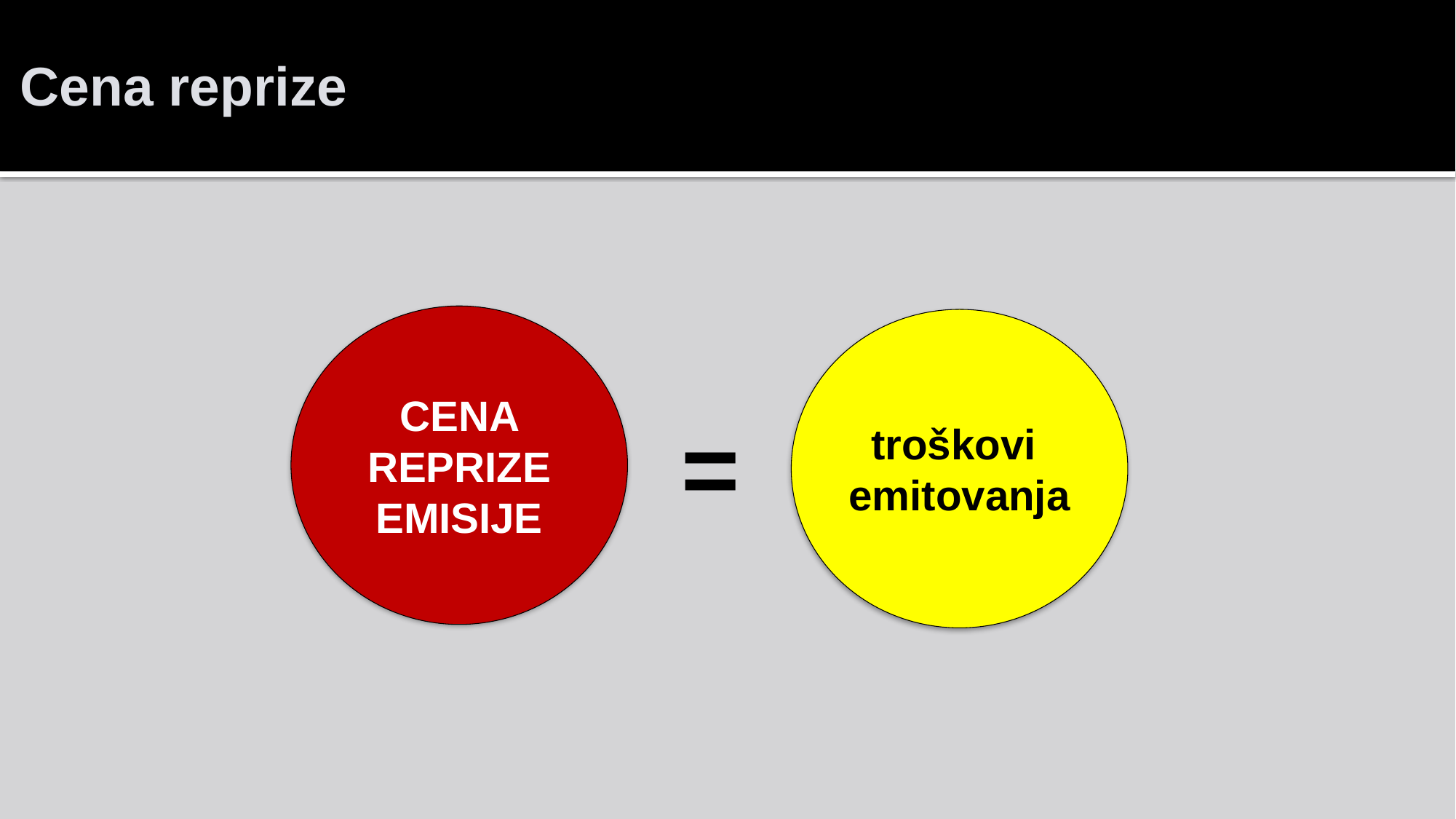

# Cena reprize
CENA REPRIZE EMISIJE

=
troškovi
emitovanja